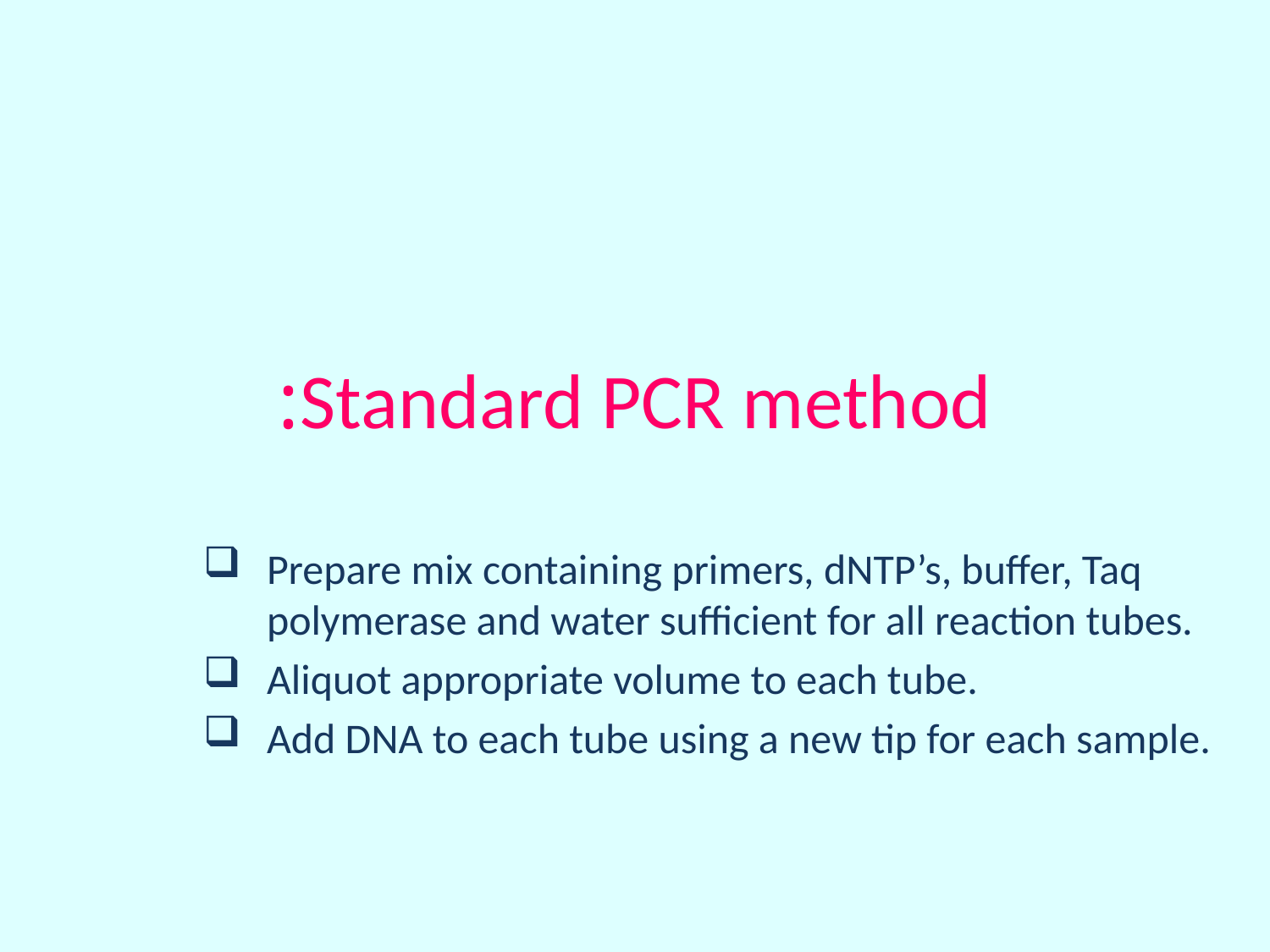

# Standard PCR method:
Prepare mix containing primers, dNTP’s, buffer, Taq polymerase and water sufficient for all reaction tubes.
Aliquot appropriate volume to each tube.
Add DNA to each tube using a new tip for each sample.